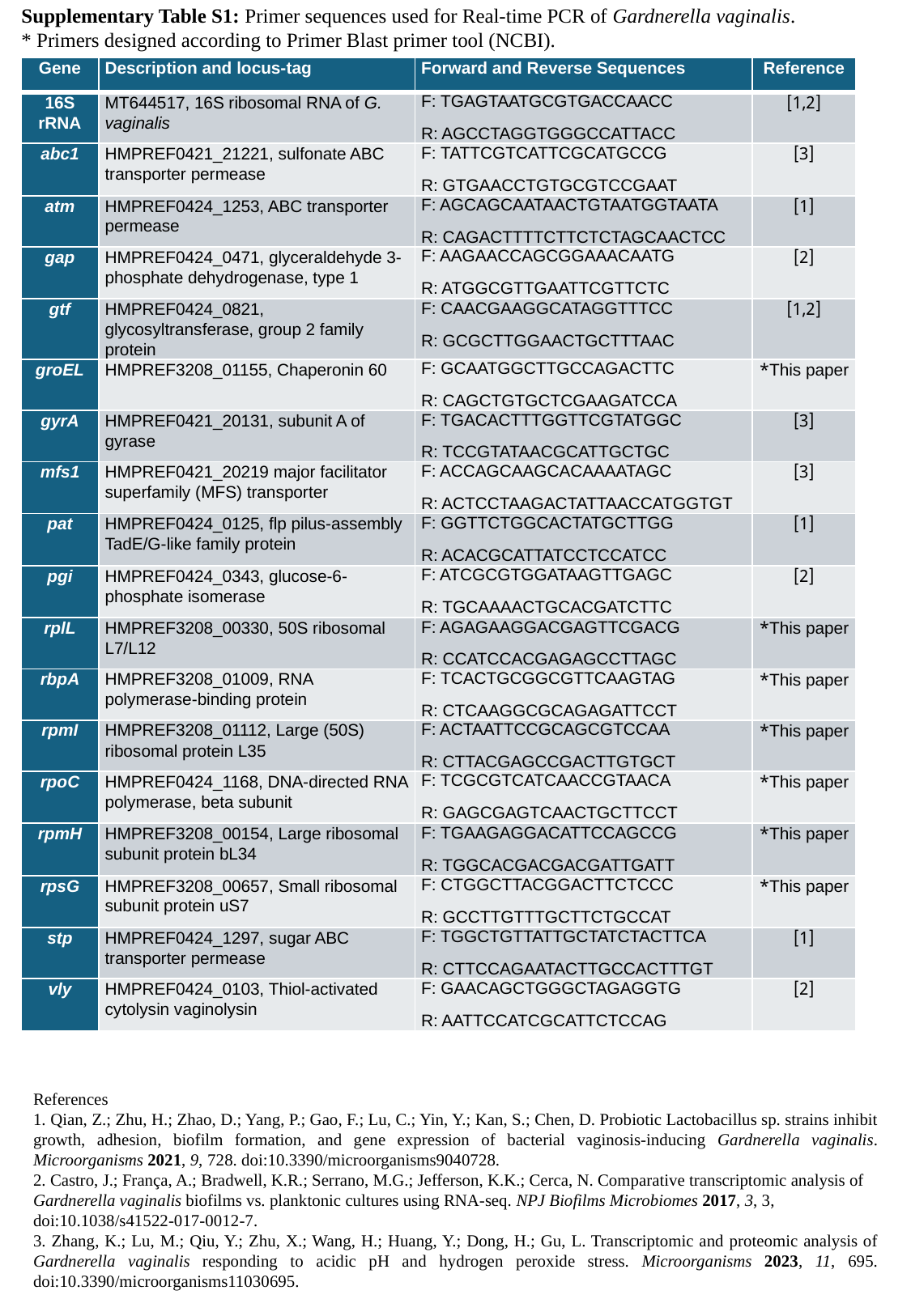

Supplementary Table S1: Primer sequences used for Real-time PCR of Gardnerella vaginalis.
* Primers designed according to Primer Blast primer tool (NCBI).
| Gene | Description and locus-tag | Forward and Reverse Sequences | Reference |
| --- | --- | --- | --- |
| 16S rRNA | MT644517, 16S ribosomal RNA of G. vaginalis | F: TGAGTAATGCGTGACCAACC R: AGCCTAGGTGGGCCATTACC | [1,2] |
| abc1 | HMPREF0421\_21221, sulfonate ABC transporter permease | F: TATTCGTCATTCGCATGCCG R: GTGAACCTGTGCGTCCGAAT | [3] |
| atm | HMPREF0424\_1253, ABC transporter permease | F: AGCAGCAATAACTGTAATGGTAATA R: CAGACTTTTCTTCTCTAGCAACTCC | [1] |
| gap | HMPREF0424\_0471, glyceraldehyde 3-phosphate dehydrogenase, type 1 | F: AAGAACCAGCGGAAACAATG R: ATGGCGTTGAATTCGTTCTC | [2] |
| gtf | HMPREF0424\_0821, glycosyltransferase, group 2 family protein | F: CAACGAAGGCATAGGTTTCC R: GCGCTTGGAACTGCTTTAAC | [1,2] |
| groEL | HMPREF3208\_01155, Chaperonin 60 | F: GCAATGGCTTGCCAGACTTC R: CAGCTGTGCTCGAAGATCCA | This paper\* |
| gyrA | HMPREF0421\_20131, subunit A of gyrase | F: TGACACTTTGGTTCGTATGGC R: TCCGTATAACGCATTGCTGC | [3] |
| mfs1 | HMPREF0421\_20219 major facilitator superfamily (MFS) transporter | F: ACCAGCAAGCACAAAATAGC R: ACTCCTAAGACTATTAACCATGGTGT | [3] |
| pat | HMPREF0424\_0125, flp pilus-assembly TadE/G-like family protein | F: GGTTCTGGCACTATGCTTGG R: ACACGCATTATCCTCCATCC | [1] |
| pgi | HMPREF0424\_0343, glucose-6-phosphate isomerase | F: ATCGCGTGGATAAGTTGAGC R: TGCAAAACTGCACGATCTTC | [2] |
| rplL | HMPREF3208\_00330, 50S ribosomal L7/L12 | F: AGAGAAGGACGAGTTCGACG R: CCATCCACGAGAGCCTTAGC | This paper\* |
| rbpA | HMPREF3208\_01009, RNA polymerase-binding protein | F: TCACTGCGGCGTTCAAGTAG R: CTCAAGGCGCAGAGATTCCT | This paper\* |
| rpmI | HMPREF3208\_01112, Large (50S) ribosomal protein L35 | F: ACTAATTCCGCAGCGTCCAA R: CTTACGAGCCGACTTGTGCT | This paper\* |
| rpoC | HMPREF0424\_1168, DNA-directed RNA polymerase, beta subunit | F: TCGCGTCATCAACCGTAACA R: GAGCGAGTCAACTGCTTCCT | This paper\* |
| rpmH | HMPREF3208\_00154, Large ribosomal subunit protein bL34 | F: TGAAGAGGACATTCCAGCCG R: TGGCACGACGACGATTGATT | This paper\* |
| rpsG | HMPREF3208\_00657, Small ribosomal subunit protein uS7 | F: CTGGCTTACGGACTTCTCCC R: GCCTTGTTTGCTTCTGCCAT | This paper\* |
| stp | HMPREF0424\_1297, sugar ABC transporter permease | F: TGGCTGTTATTGCTATCTACTTCA R: CTTCCAGAATACTTGCCACTTTGT | [1] |
| vly | HMPREF0424\_0103, Thiol-activated cytolysin vaginolysin | F: GAACAGCTGGGCTAGAGGTG R: AATTCCATCGCATTCTCCAG | [2] |
References
1. Qian, Z.; Zhu, H.; Zhao, D.; Yang, P.; Gao, F.; Lu, C.; Yin, Y.; Kan, S.; Chen, D. Probiotic Lactobacillus sp. strains inhibit growth, adhesion, biofilm formation, and gene expression of bacterial vaginosis-inducing Gardnerella vaginalis. Microorganisms 2021, 9, 728. doi:10.3390/microorganisms9040728.
2. Castro, J.; França, A.; Bradwell, K.R.; Serrano, M.G.; Jefferson, K.K.; Cerca, N. Comparative transcriptomic analysis of Gardnerella vaginalis biofilms vs. planktonic cultures using RNA-seq. NPJ Biofilms Microbiomes 2017, 3, 3, doi:10.1038/s41522-017-0012-7.
3. Zhang, K.; Lu, M.; Qiu, Y.; Zhu, X.; Wang, H.; Huang, Y.; Dong, H.; Gu, L. Transcriptomic and proteomic analysis of Gardnerella vaginalis responding to acidic pH and hydrogen peroxide stress. Microorganisms 2023, 11, 695. doi:10.3390/microorganisms11030695.